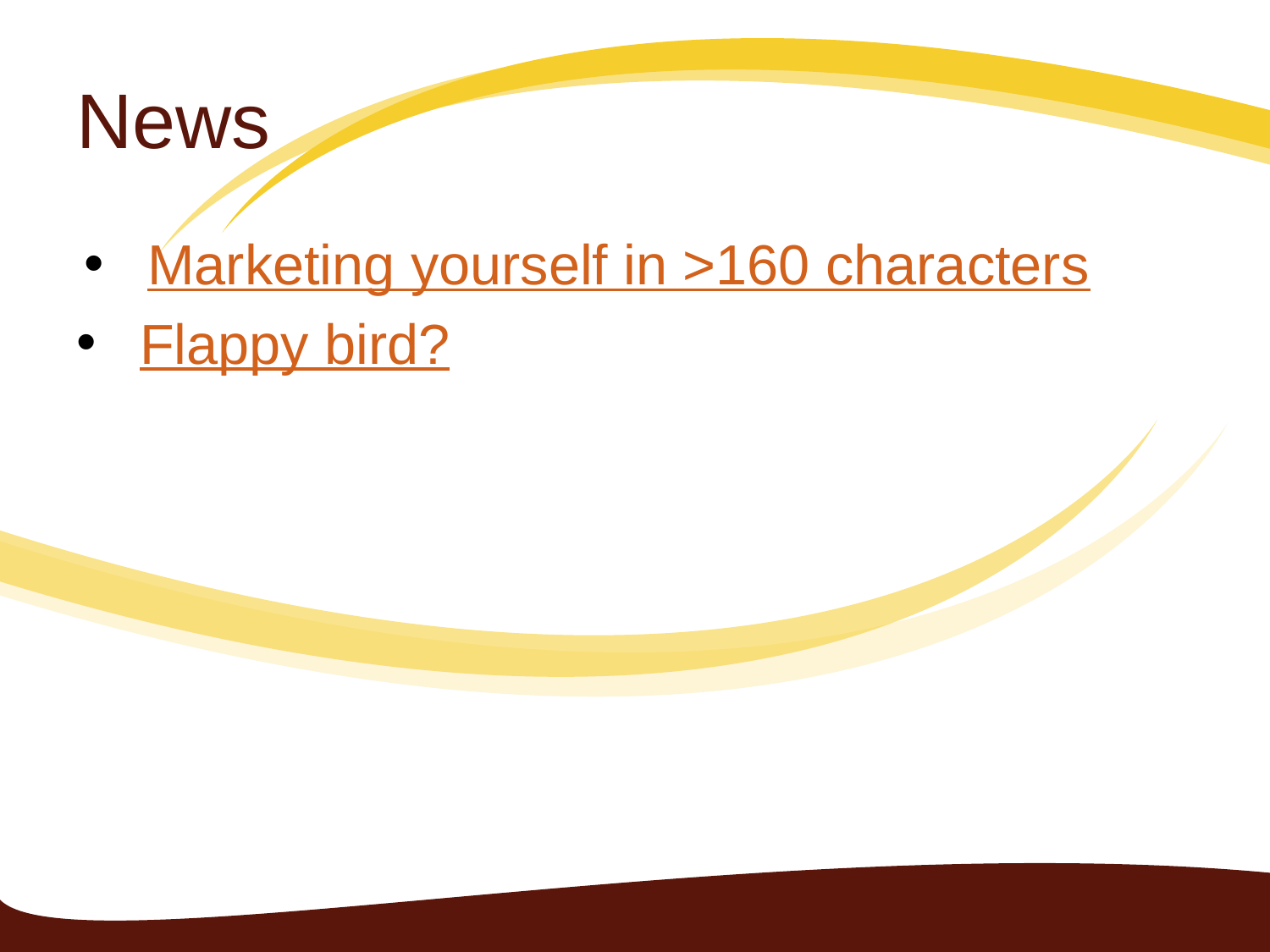

# News
Marketing yourself in >160 characters
Flappy bird?